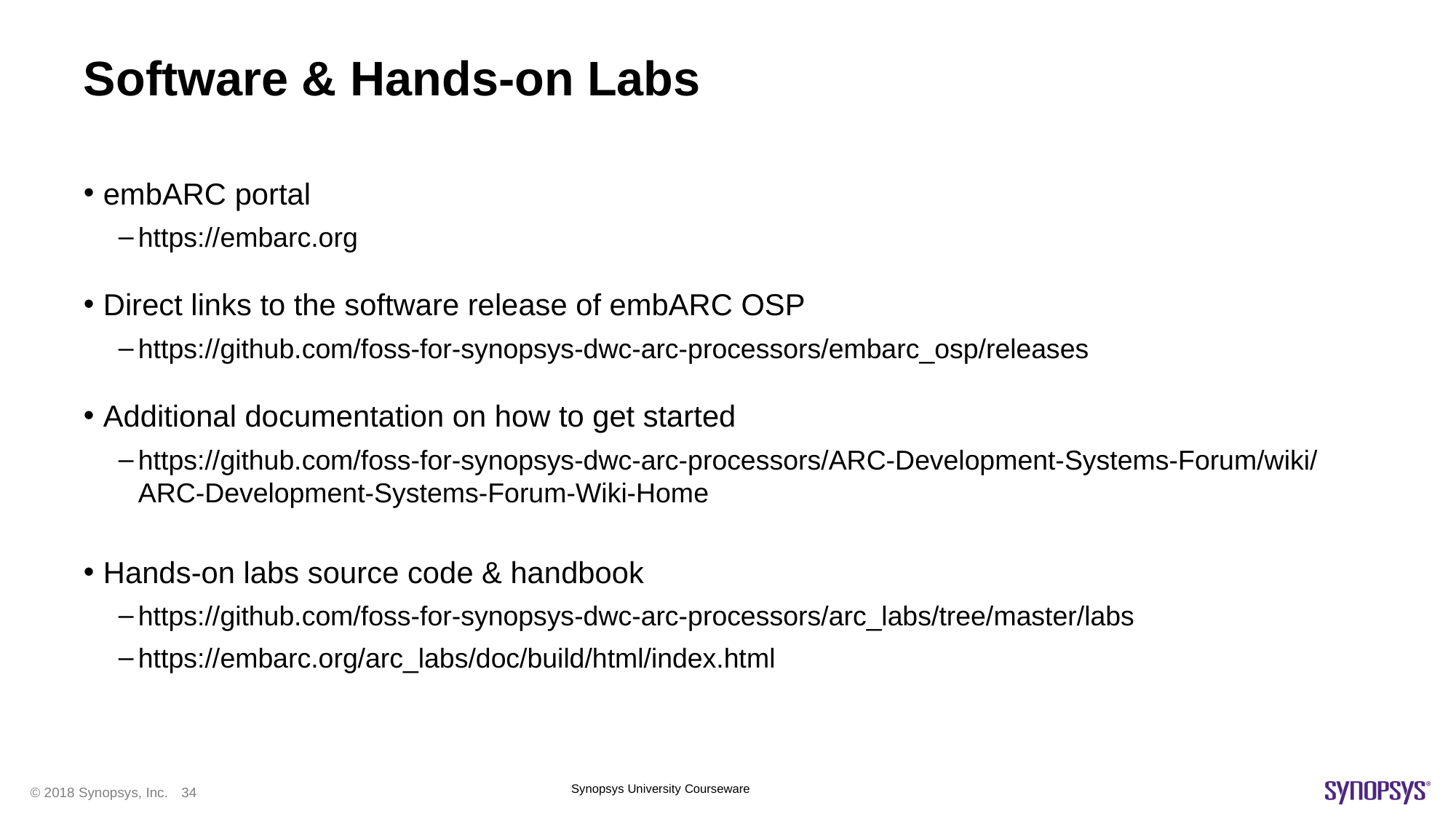

# Software & Hands-on Labs
embARC portal
https://embarc.org

Direct links to the software release of embARC OSP
https://github.com/foss-for-synopsys-dwc-arc-processors/embarc_osp/releases

Additional documentation on how to get started
https://github.com/foss-for-synopsys-dwc-arc-processors/ARC-Development-Systems-Forum/wiki/ARC-Development-Systems-Forum-Wiki-Home

Hands-on labs source code & handbook
https://github.com/foss-for-synopsys-dwc-arc-processors/arc_labs/tree/master/labs
https://embarc.org/arc_labs/doc/build/html/index.html